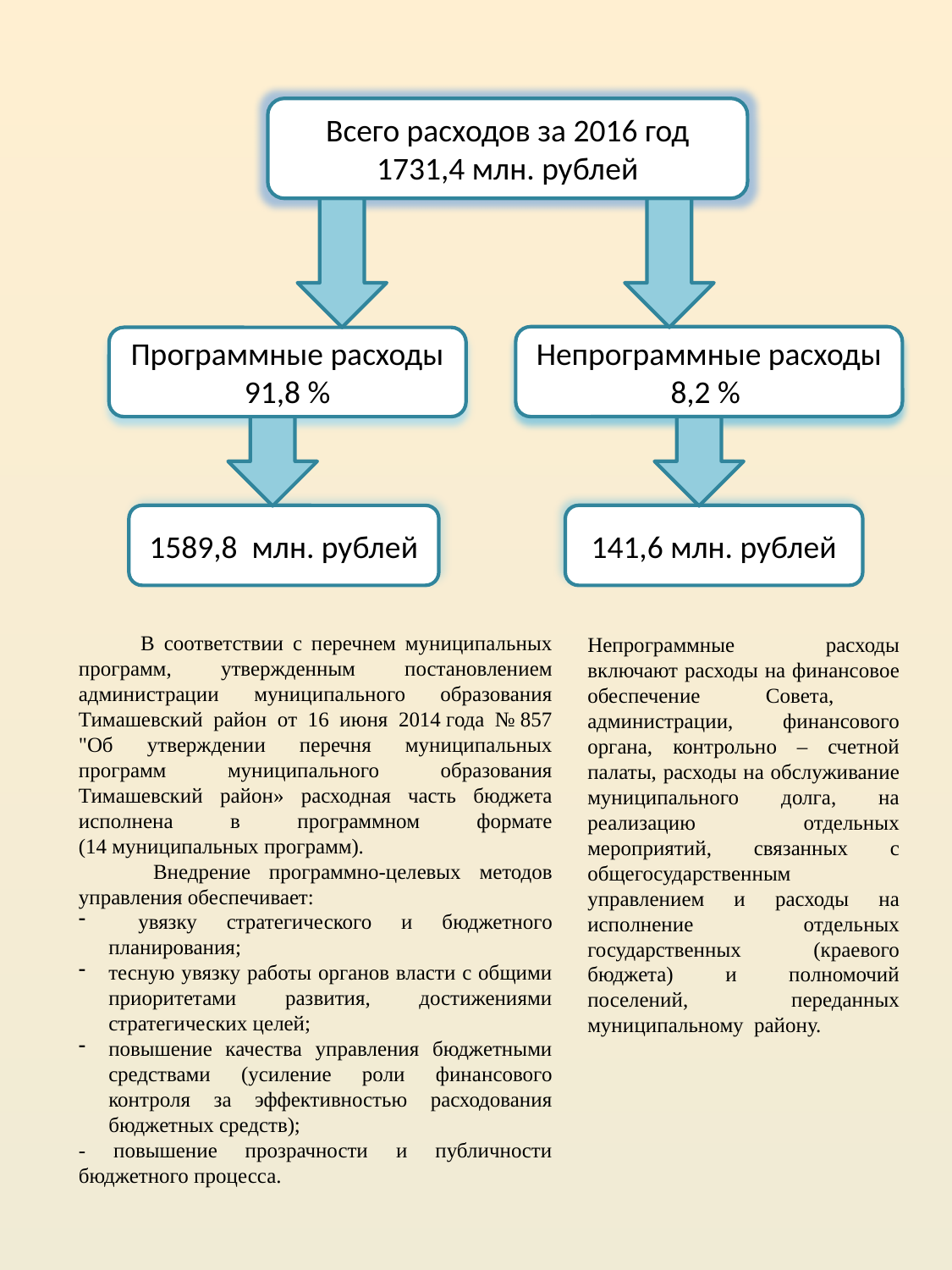

Всего расходов за 2016 год
1731,4 млн. рублей

Непрограммные расходы 8,2 %
Программные расходы 91,8 %

1589,8  млн. рублей
141,6 млн. рублей
       В соответствии с перечнем муниципальных программ, утвержденным постановлением администрации муниципального образования Тимашевский район от 16 июня 2014 года № 857 "Об утверждении перечня муниципальных программ муниципального образования Тимашевский район» расходная часть бюджета исполнена в программном формате (14 муниципальных программ).
    Внедрение программно-целевых методов управления обеспечивает:
 увязку стратегического и бюджетного планирования;
тесную увязку работы органов власти с общими приоритетами развития, достижениями стратегических целей;
повышение качества управления бюджетными средствами (усиление роли финансового контроля за эффективностью расходования бюджетных средств);
- повышение прозрачности и публичности бюджетного процесса.
Непрограммные расходы включают расходы на финансовое обеспечение Совета,  администрации, финансового органа, контрольно – счетной палаты, расходы на обслуживание муниципального долга, на реализацию отдельных мероприятий, связанных с общегосударственным управлением и расходы на исполнение отдельных государственных (краевого бюджета) и полномочий поселений, переданных муниципальному  району.